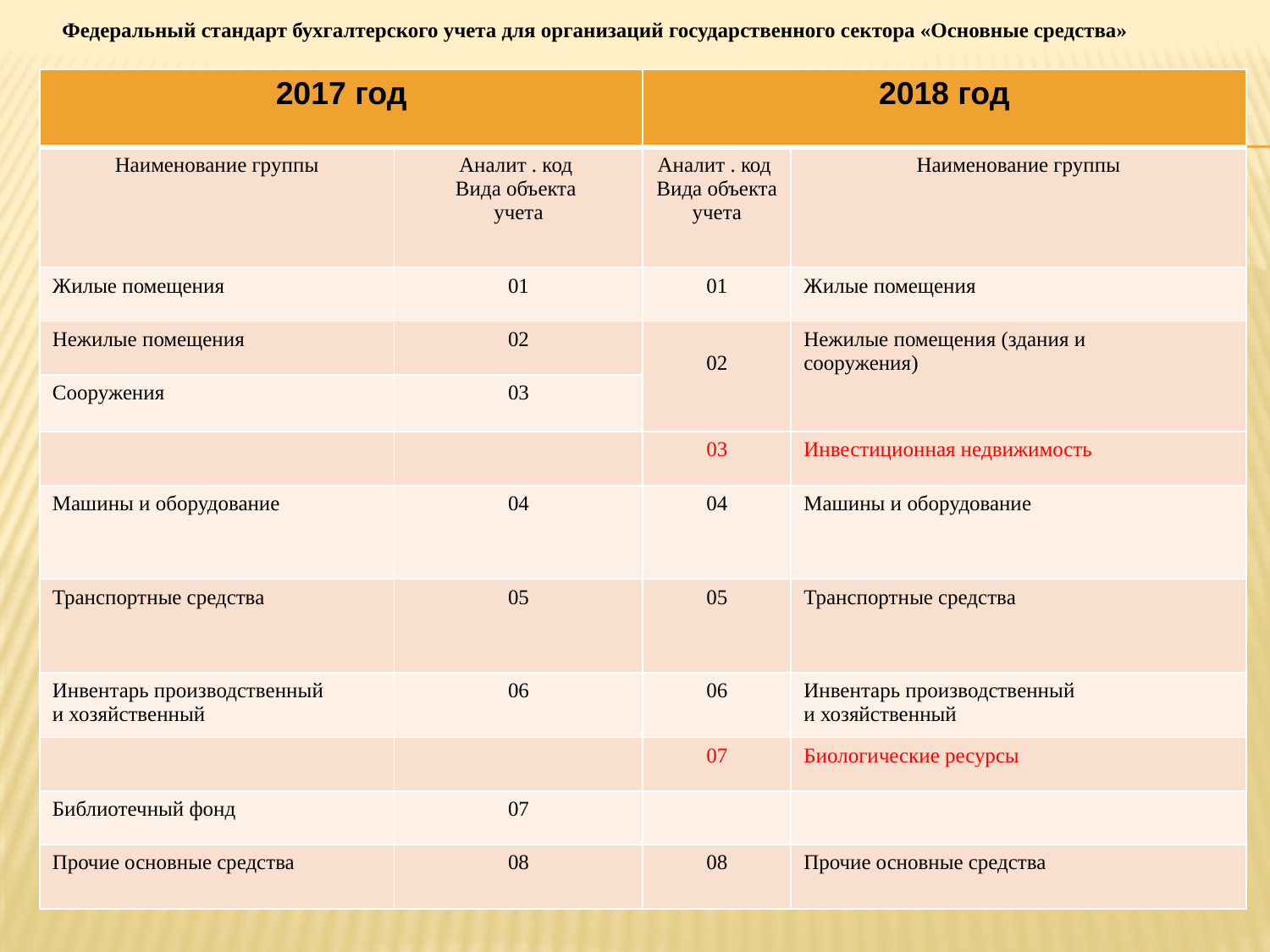

Федеральный стандарт бухгалтерского учета для организаций государственного сектора «Основные средства»
#
| 2017 год |  | 2018 год |  |
| --- | --- | --- | --- |
| Наименование группы | Аналит . код Вида объекта учета | Аналит . код Вида объекта учета | Наименование группы |
| Жилые помещения | 01 | 01 | Жилые помещения |
| Нежилые помещения | 02 | 02 | Нежилые помещения (здания и сооружения) |
| Сооружения | 03 |  |  |
|  |  | 03 | Инвестиционная недвижимость |
| Машины и оборудование | 04 | 04 | Машины и оборудование |
| Транспортные средства | 05 | 05 | Транспортные средства |
| Инвентарь производственный и хозяйственный | 06 | 06 | Инвентарь производственный и хозяйственный |
|  |  | 07 | Биологические ресурсы |
| Библиотечный фонд | 07 |  |  |
| Прочие основные средства | 08 | 08 | Прочие основные средства |